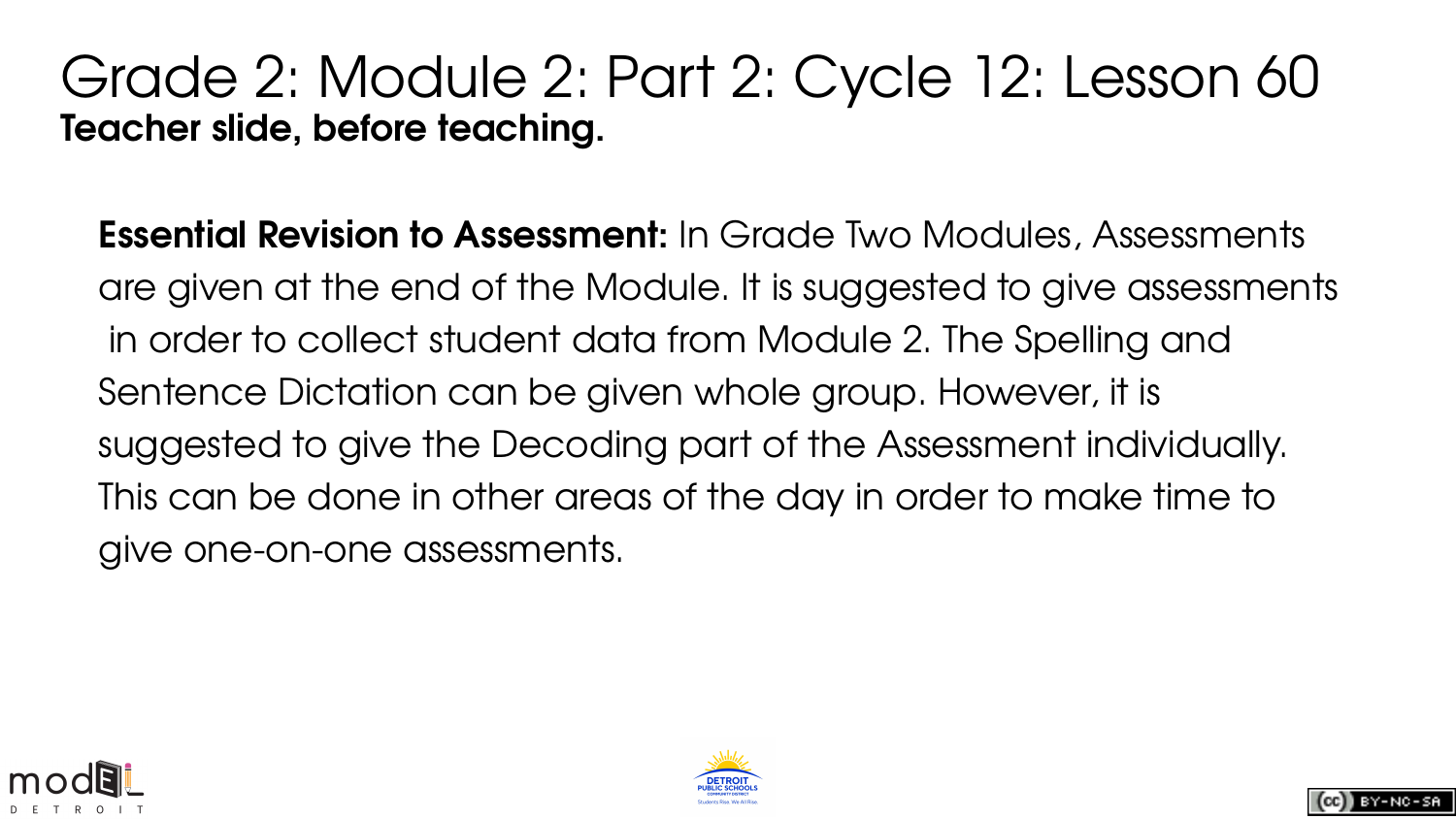

# Grade 2: Module 2: Part 2: Cycle 12: Lesson 60
Teacher slide, before teaching.
Essential Revision to Assessment: In Grade Two Modules, Assessments are given at the end of the Module. It is suggested to give assessments  in order to collect student data from Module 2. The Spelling and Sentence Dictation can be given whole group. However, it is suggested to give the Decoding part of the Assessment individually. This can be done in other areas of the day in order to make time to give one-on-one assessments.